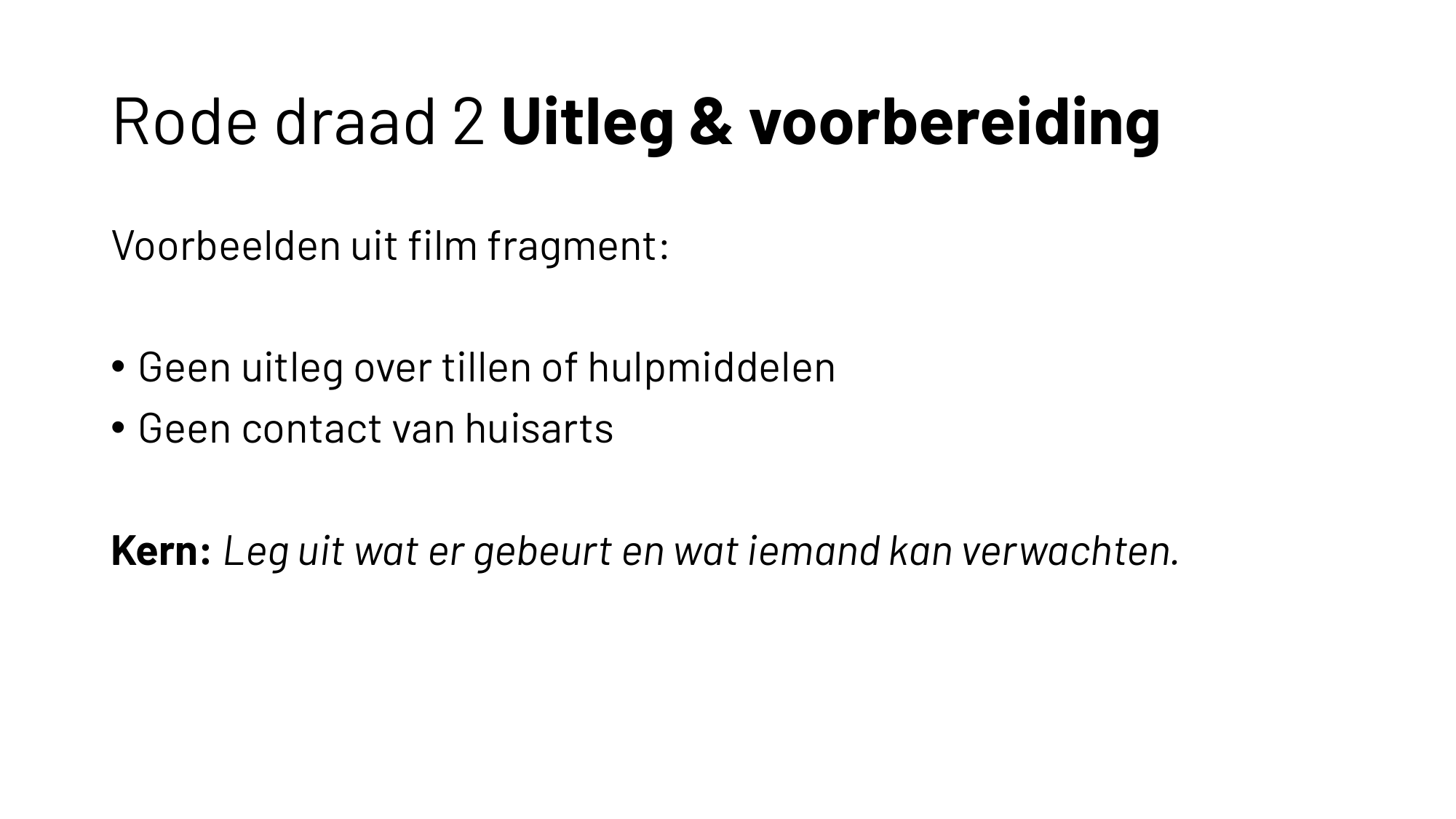

# Rode draad 2 Uitleg & voorbereiding
Voorbeelden uit film fragment:

Geen uitleg over tillen of hulpmiddelen
Geen contact van huisarts

Kern: Leg uit wat er gebeurt en wat iemand kan verwachten.